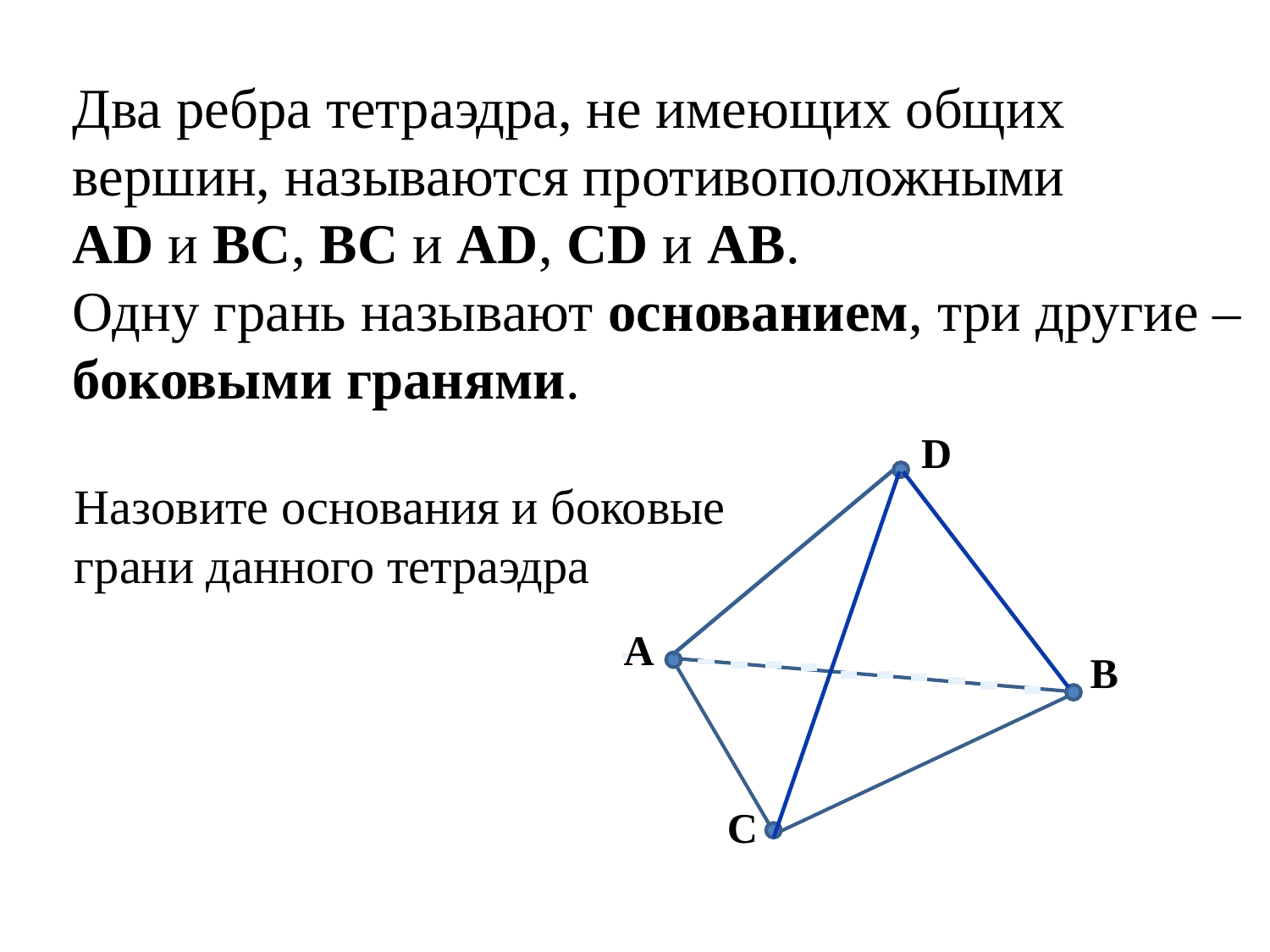

Два ребра тетраэдра, не имеющих общих вершин, называютcя противоположными
AD и BC, BC и AD, CD и AB.
Одну грань называют основанием, три другие – боковыми гранями.
D

A

B

C

Назовите основания и боковые грани данного тетраэдра